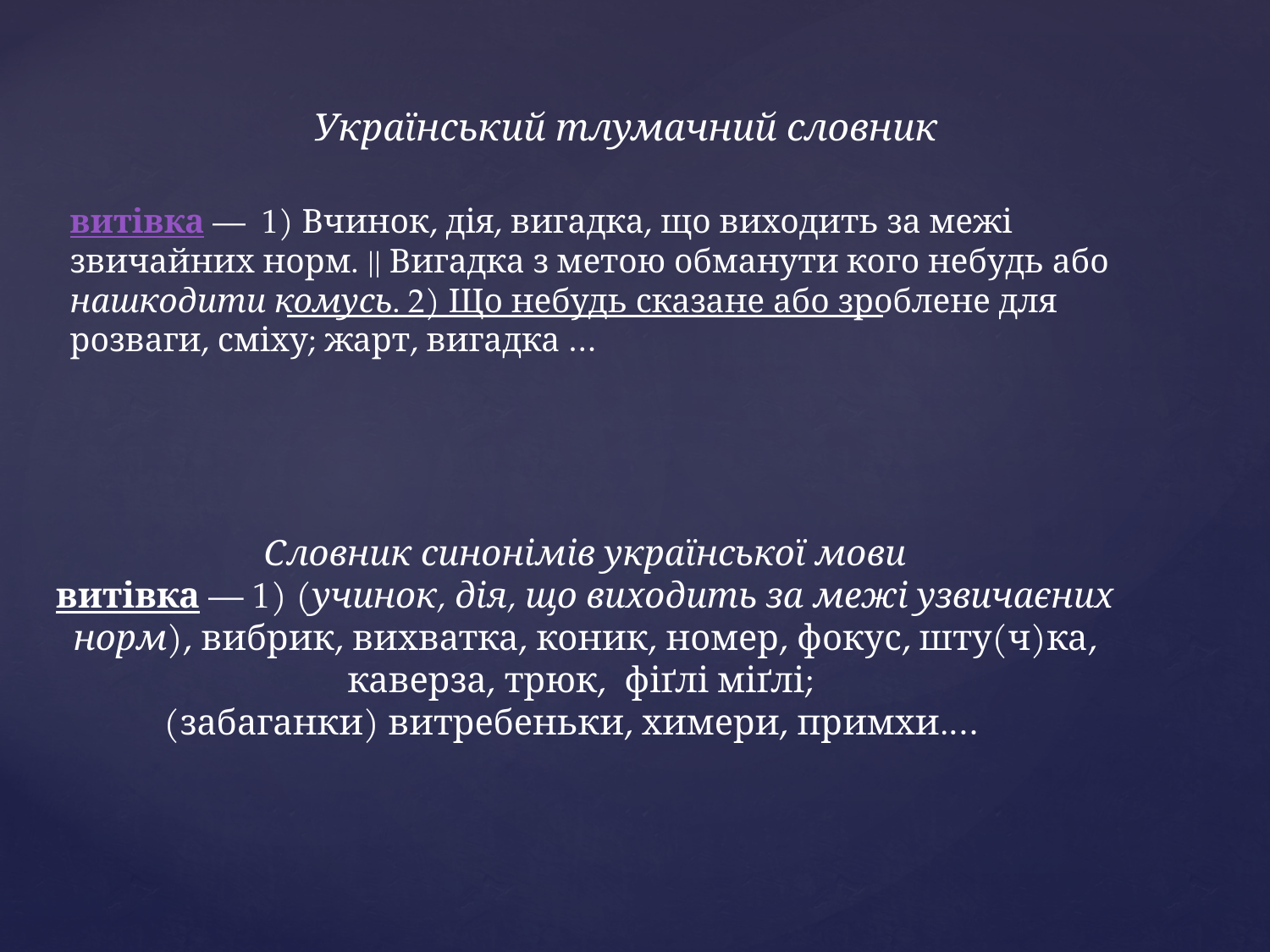

# Словник синонімів української мови витівка — 1) (учинок, дія, що виходить за межі узвичаєних норм), вибрик, вихватка, коник, номер, фокус, шту(ч)ка, каверза, трюк,  фіґлі міґлі; (забаганки) витребеньки, химери, примхи.…
Український тлумачний словник

витівка —  1) Вчинок, дія, вигадка, що виходить за межі звичайних норм. || Вигадка з метою обманути кого небудь або нашкодити комусь. 2) Що небудь сказане або зроблене для розваги, сміху; жарт, вигадка …